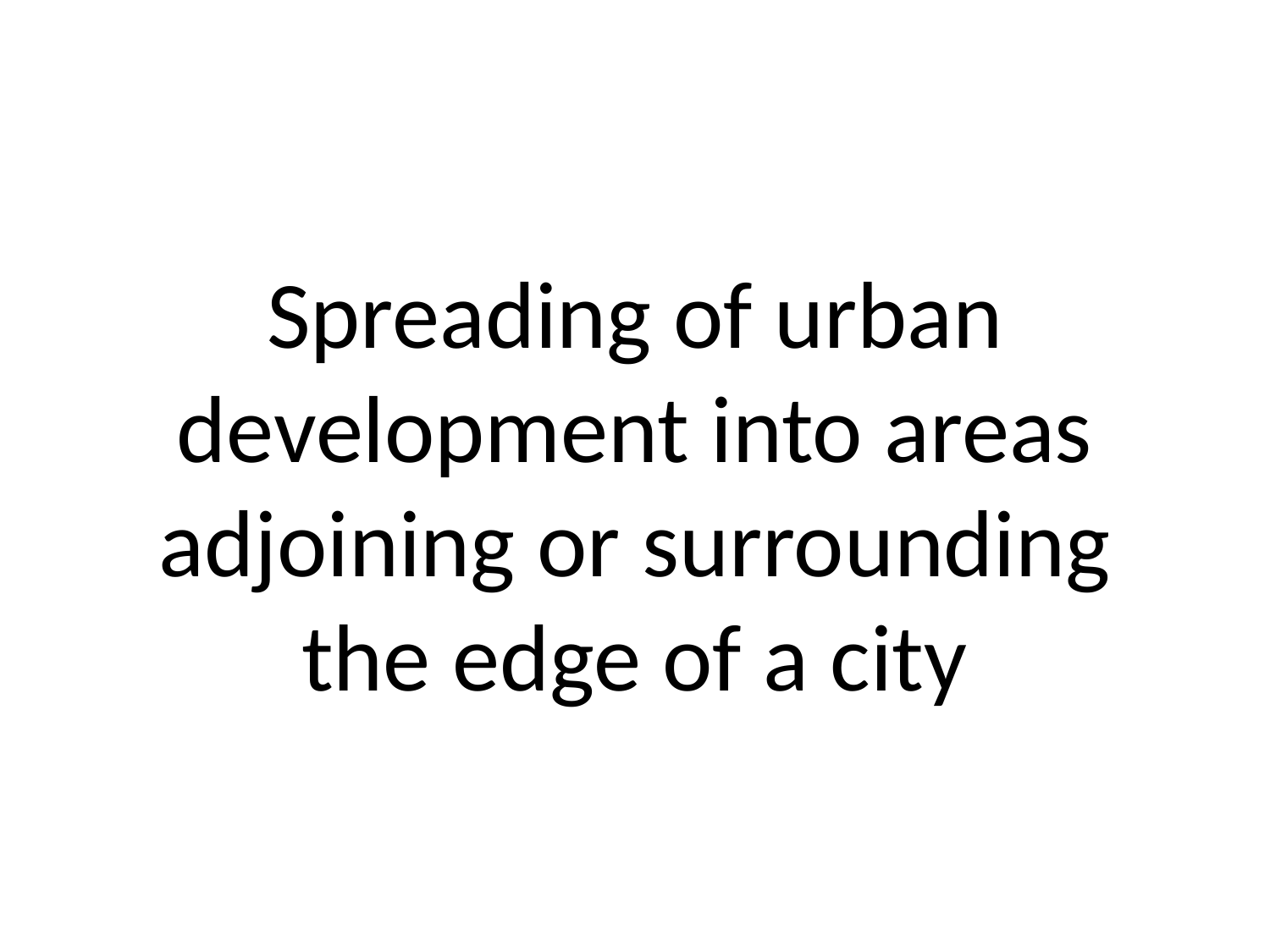

# Spreading of urban development into areas adjoining or surrounding the edge of a city